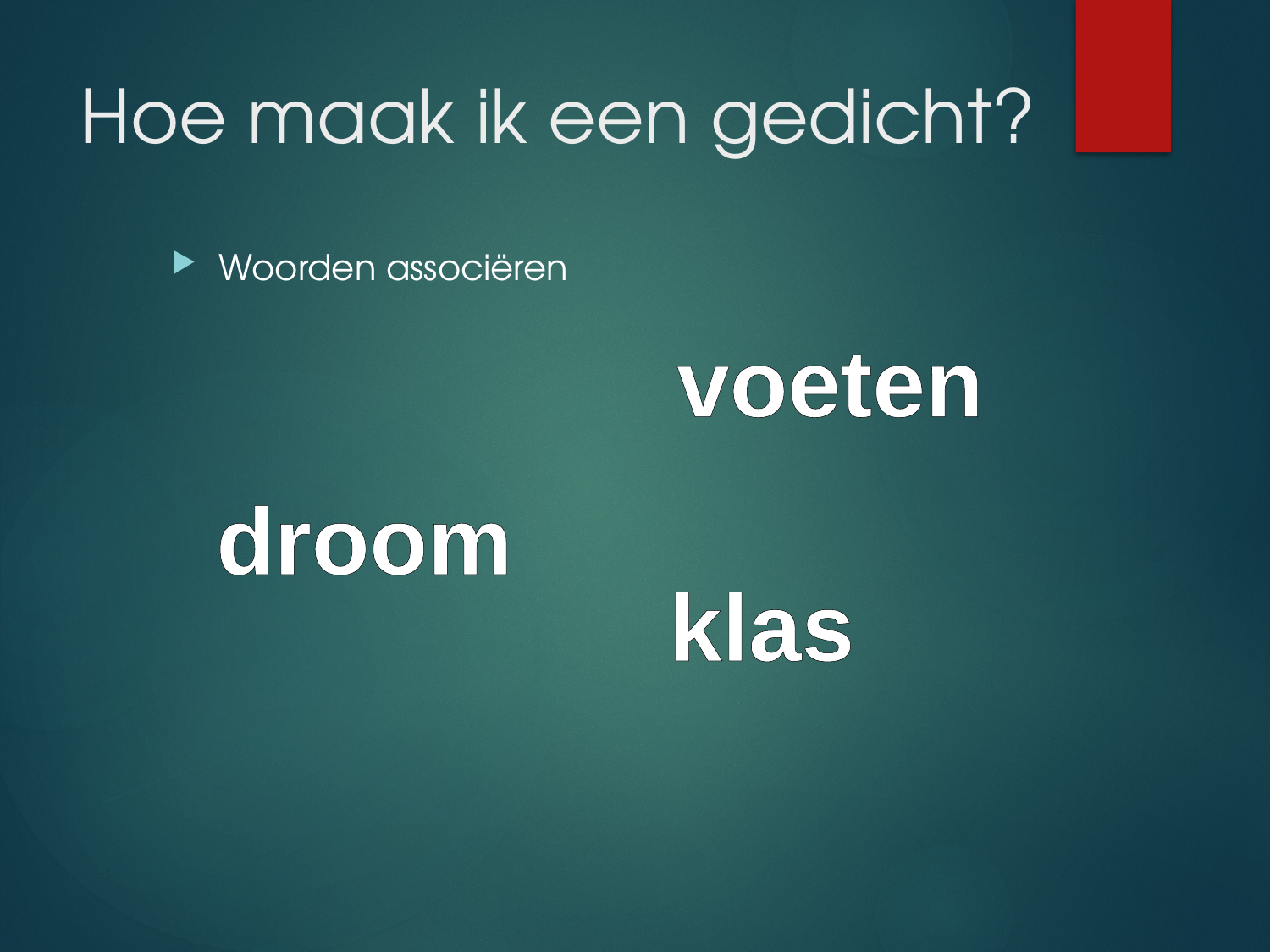

# Hoe maak ik een gedicht?

Woorden associëren

voeten
droom
klas